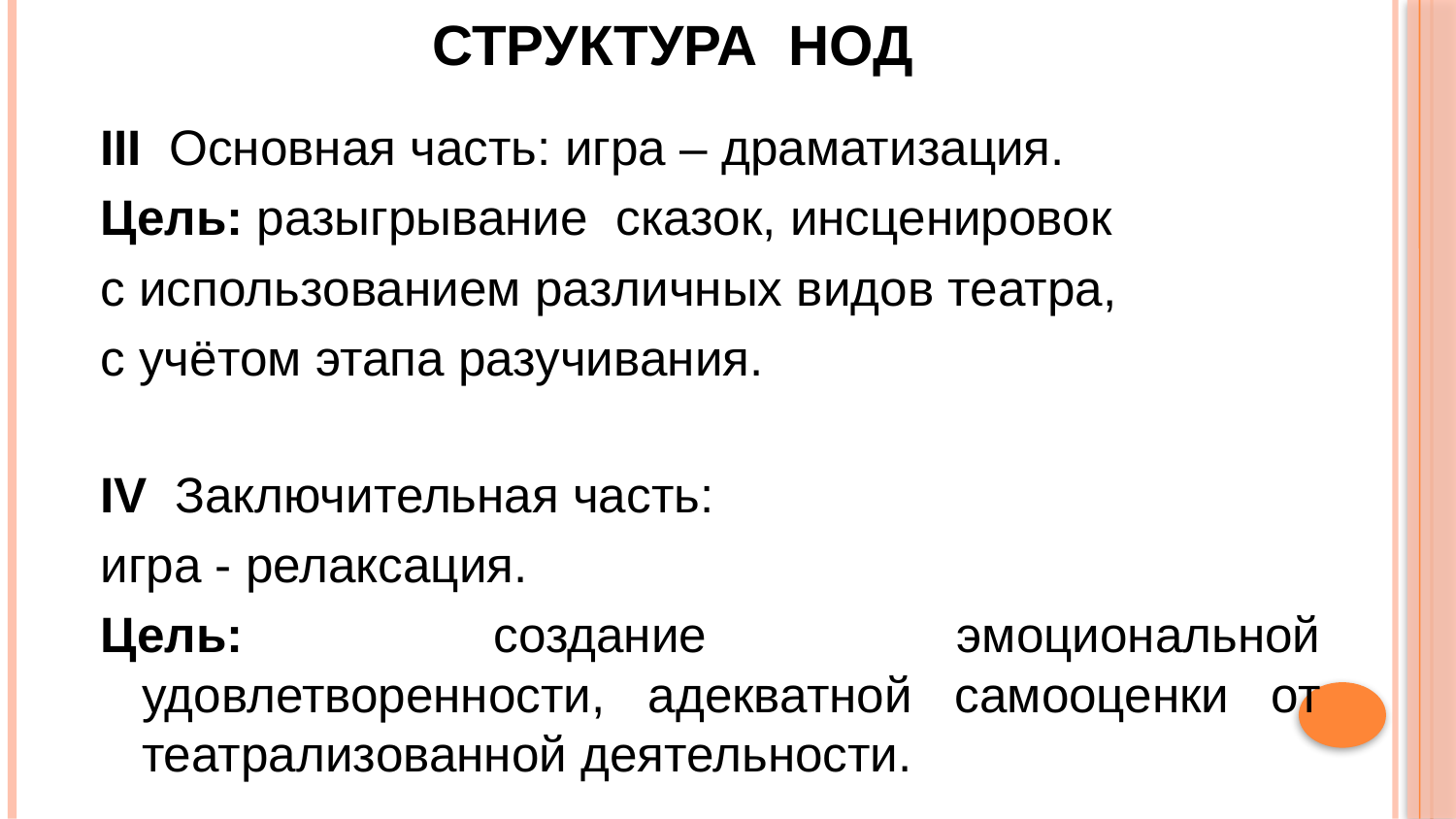

# Структура  НОД
III  Основная часть: игра – драматизация.
Цель: разыгрывание  сказок, инсценировок
с использованием различных видов театра,
с учётом этапа разучивания.

IV  Заключительная часть:
игра - релаксация.
Цель: создание эмоциональной удовлетворенности, адекватной самооценки от театрализованной деятельности.